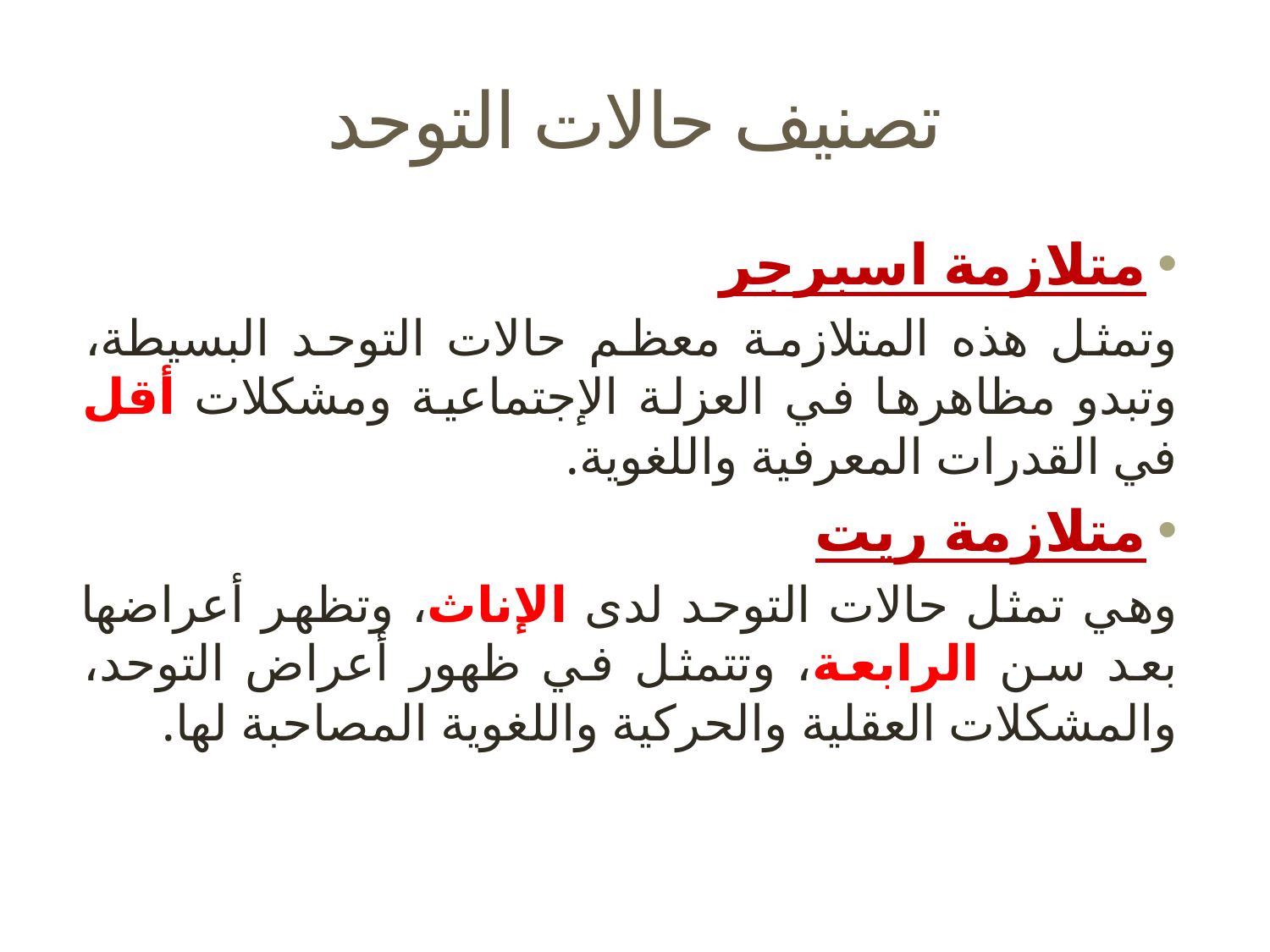

# تصنيف حالات التوحد
متلازمة اسبرجر
وتمثل هذه المتلازمة معظم حالات التوحد البسيطة، وتبدو مظاهرها في العزلة الإجتماعية ومشكلات أقل في القدرات المعرفية واللغوية.
متلازمة ريت
وهي تمثل حالات التوحد لدى الإناث، وتظهر أعراضها بعد سن الرابعة، وتتمثل في ظهور أعراض التوحد، والمشكلات العقلية والحركية واللغوية المصاحبة لها.